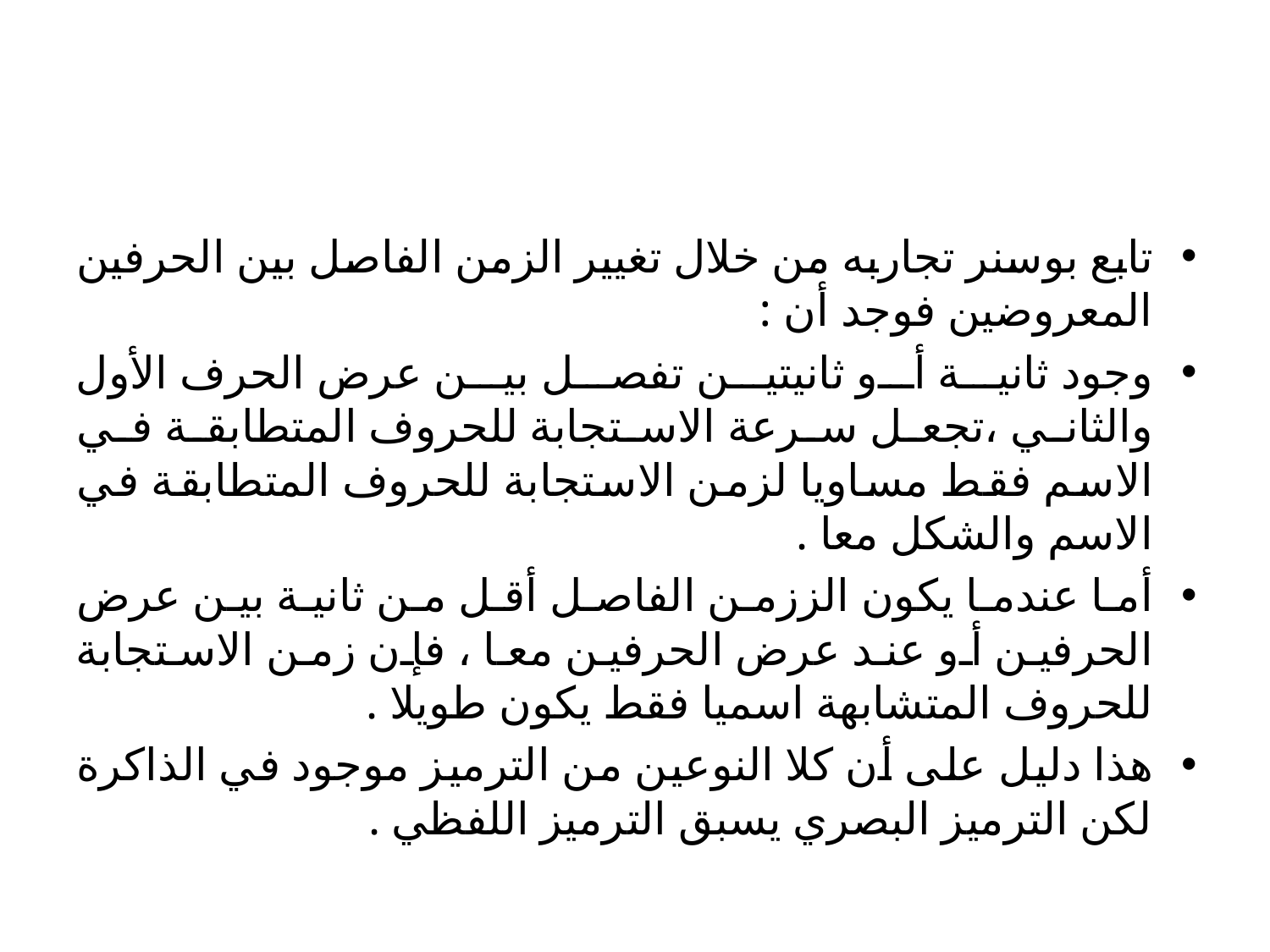

#
تابع بوسنر تجاربه من خلال تغيير الزمن الفاصل بين الحرفين المعروضين فوجد أن :
وجود ثانية أو ثانيتين تفصل بين عرض الحرف الأول والثاني ،تجعل سرعة الاستجابة للحروف المتطابقة في الاسم فقط مساويا لزمن الاستجابة للحروف المتطابقة في الاسم والشكل معا .
أما عندما يكون الززمن الفاصل أقل من ثانية بين عرض الحرفين أو عند عرض الحرفين معا ، فإن زمن الاستجابة للحروف المتشابهة اسميا فقط يكون طويلا .
هذا دليل على أن كلا النوعين من الترميز موجود في الذاكرة لكن الترميز البصري يسبق الترميز اللفظي .